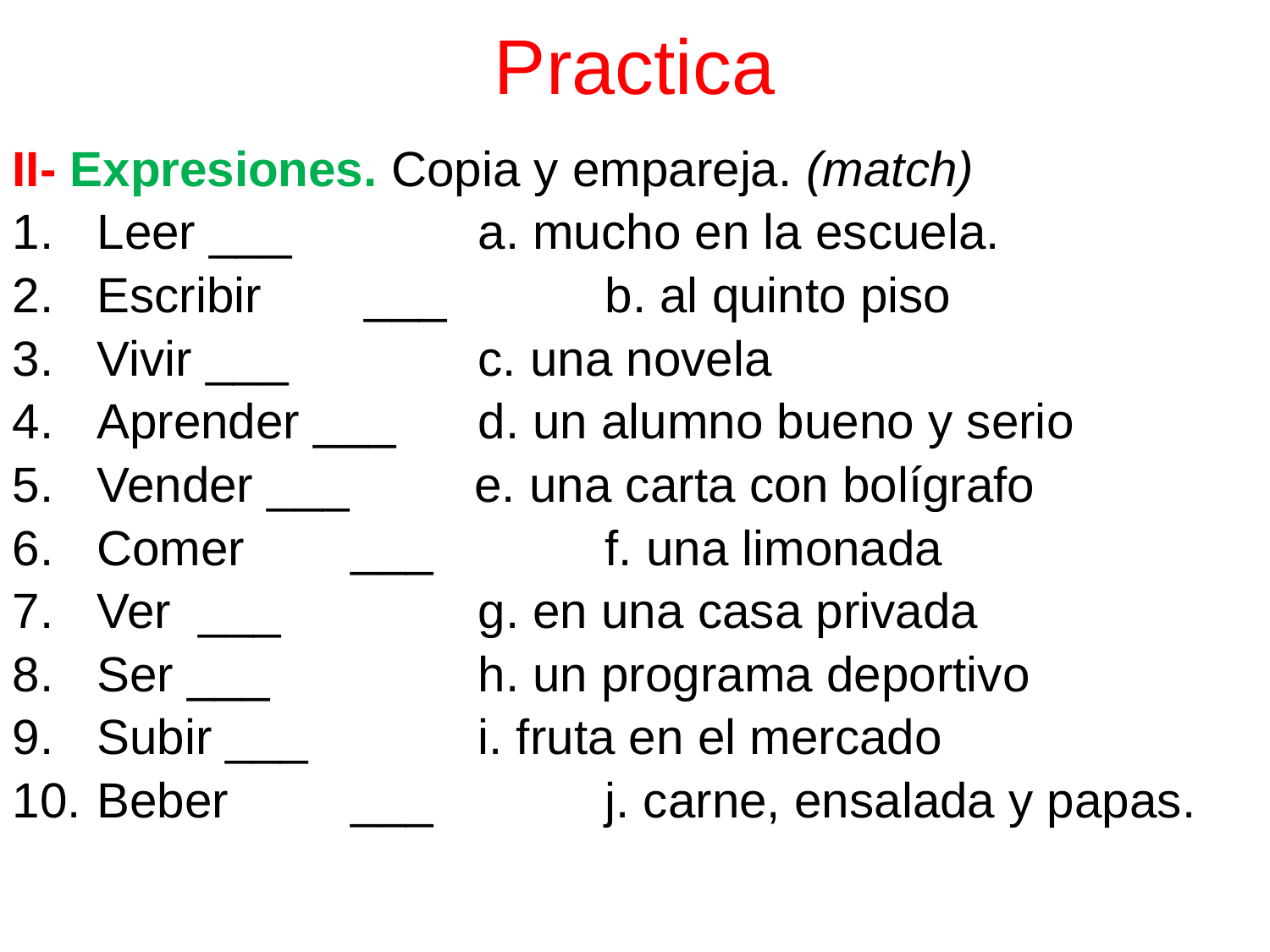

Practica
II- Expresiones. Copia y empareja. (match)
Leer ___	  	a. mucho en la escuela.
Escribir	 ___	  	b. al quinto piso
Vivir ___	  	c. una novela
Aprender ___  	d. un alumno bueno y serio
Vender ___	         e. una carta con bolígrafo
Comer 	___	  	f. una limonada
Ver  ___		g. en una casa privada
Ser ___		h. un programa deportivo
Subir ___		i. fruta en el mercado
Beber	___		j. carne, ensalada y papas.